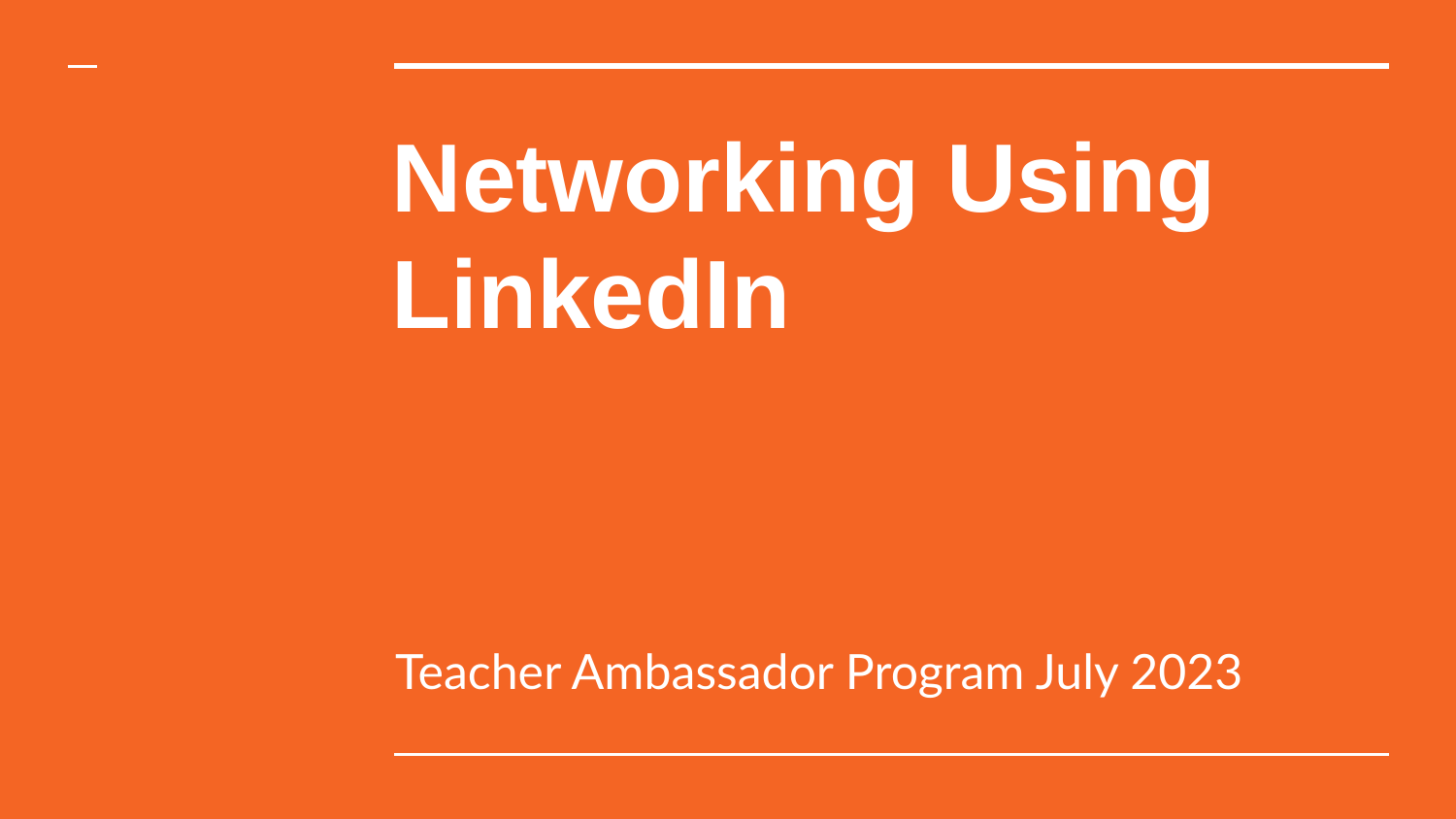

# Networking Using LinkedIn
Teacher Ambassador Program July 2023